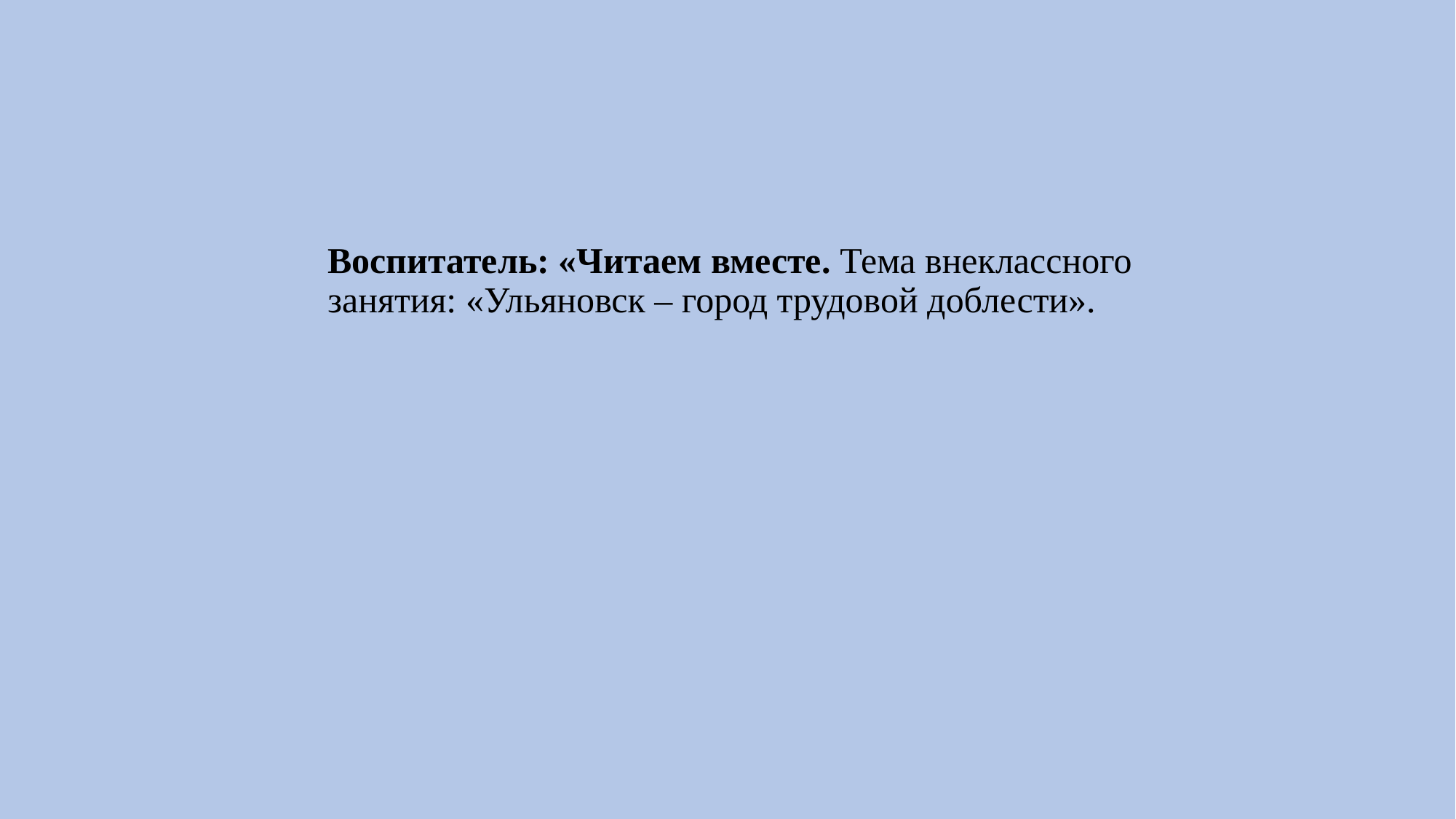

# Воспитатель: «Читаем вместе. Тема внеклассного занятия: «Ульяновск – город трудовой доблести».